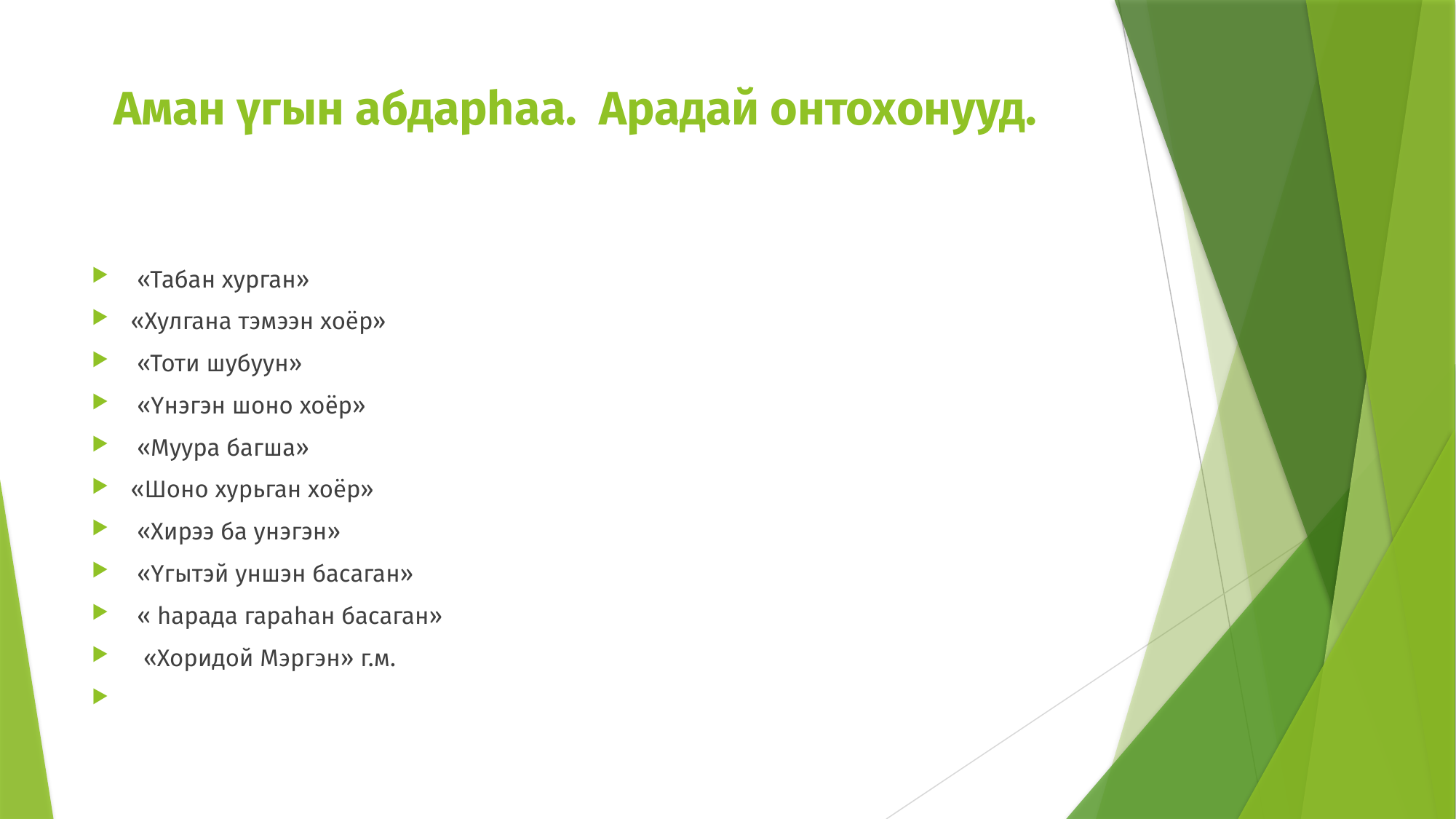

# Аман үгын абдарhаа.  Арадай онтохонууд.
 «Табан хурган»
«Хулгана тэмээн хоёр»
 «Тоти шубуун»
 «Yнэгэн шоно хоёр»
 «Муура багша»
«Шоно хурьган хоёр»
 «Хирээ ба унэгэн»
 «Yгытэй уншэн басаган»
 « hарада гараhан басаган»
  «Хоридой Мэргэн» г.м.